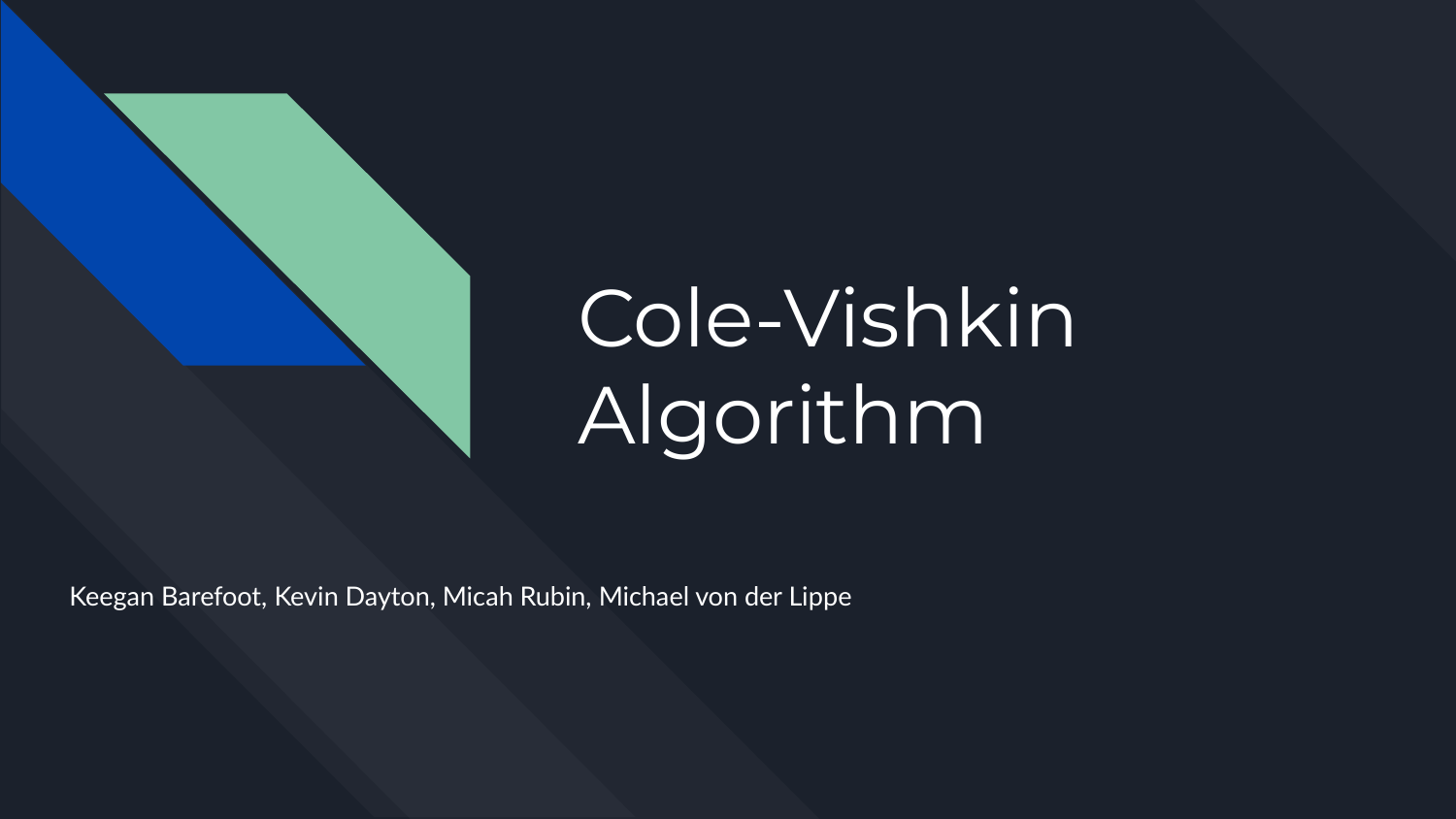

# Cole-Vishkin Algorithm
Keegan Barefoot, Kevin Dayton, Micah Rubin, Michael von der Lippe